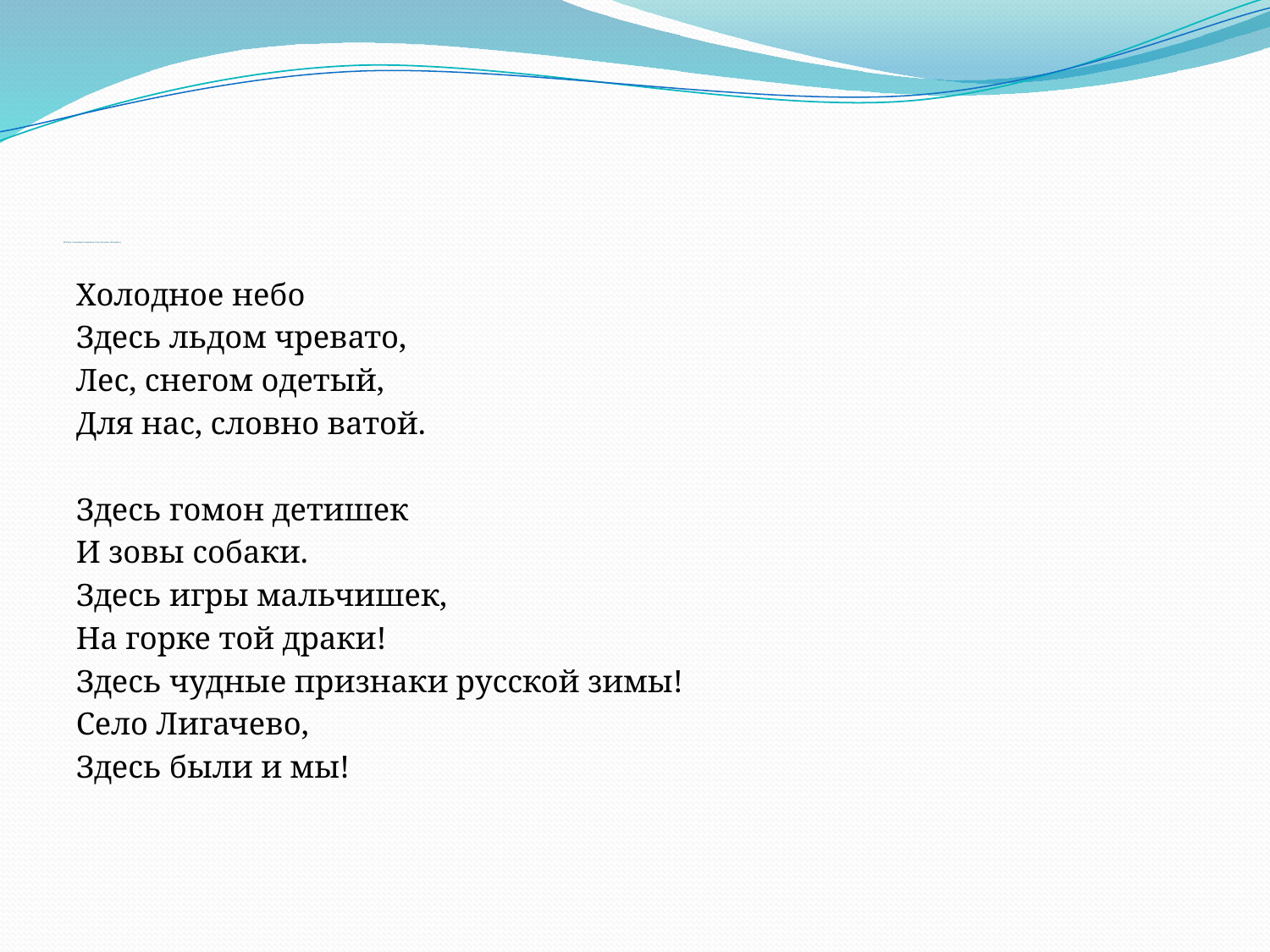

# (Писали  сочинение по картине «Русская зима. Лигачево»)
Холодное небо
Здесь льдом чревато,
Лес, снегом одетый,
Для нас, словно ватой.

Здесь гомон детишек
И зовы собаки.
Здесь игры мальчишек,
На горке той драки!
Здесь чудные признаки русской зимы!
Село Лигачево,
Здесь были и мы!